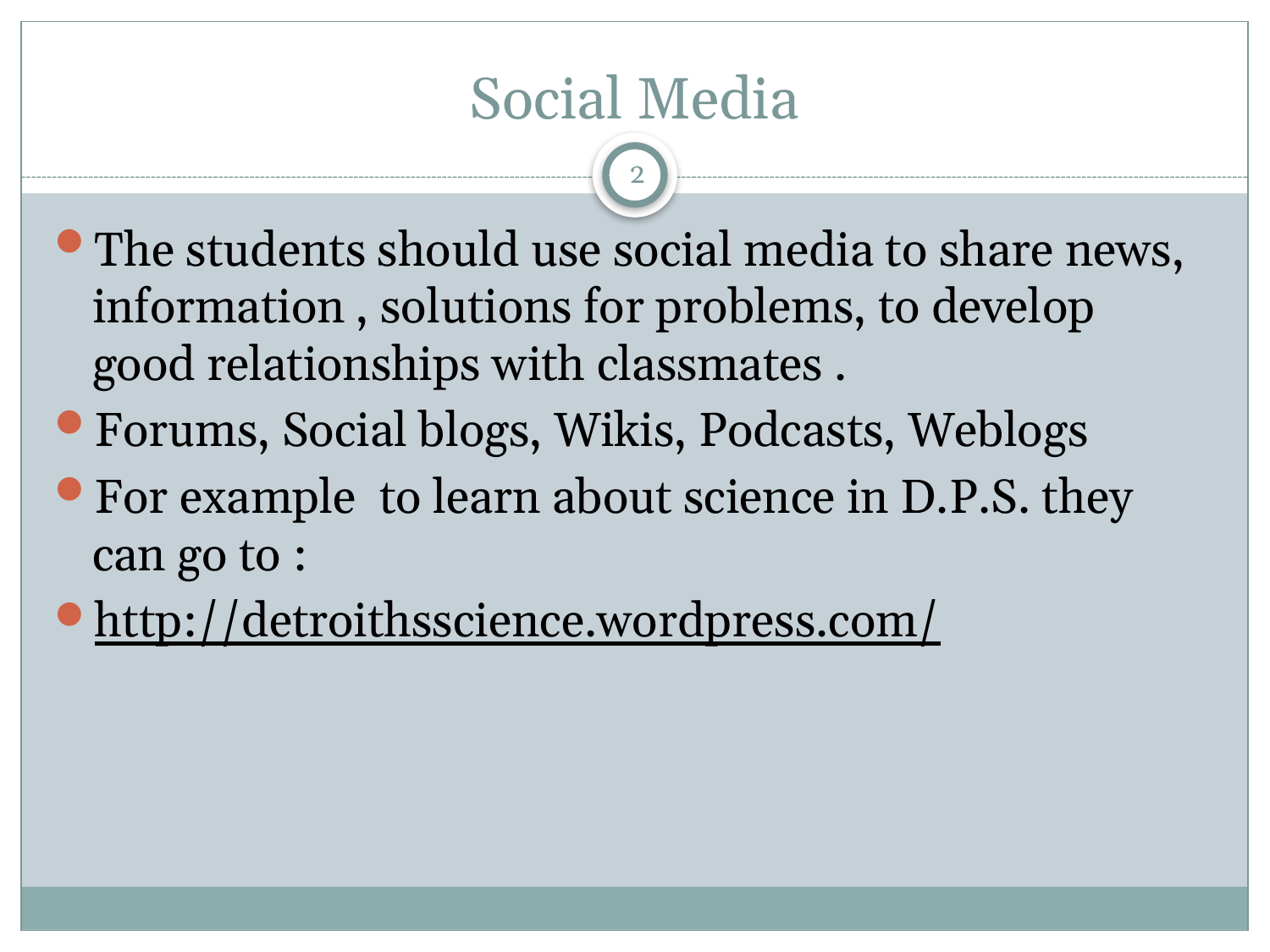

# Social Media
2
The students should use social media to share news, information , solutions for problems, to develop  good relationships with classmates .
Forums, Social blogs, Wikis, Podcasts, Weblogs
For example  to learn about science in D.P.S. they can go to :
http://detroithsscience.wordpress.com/